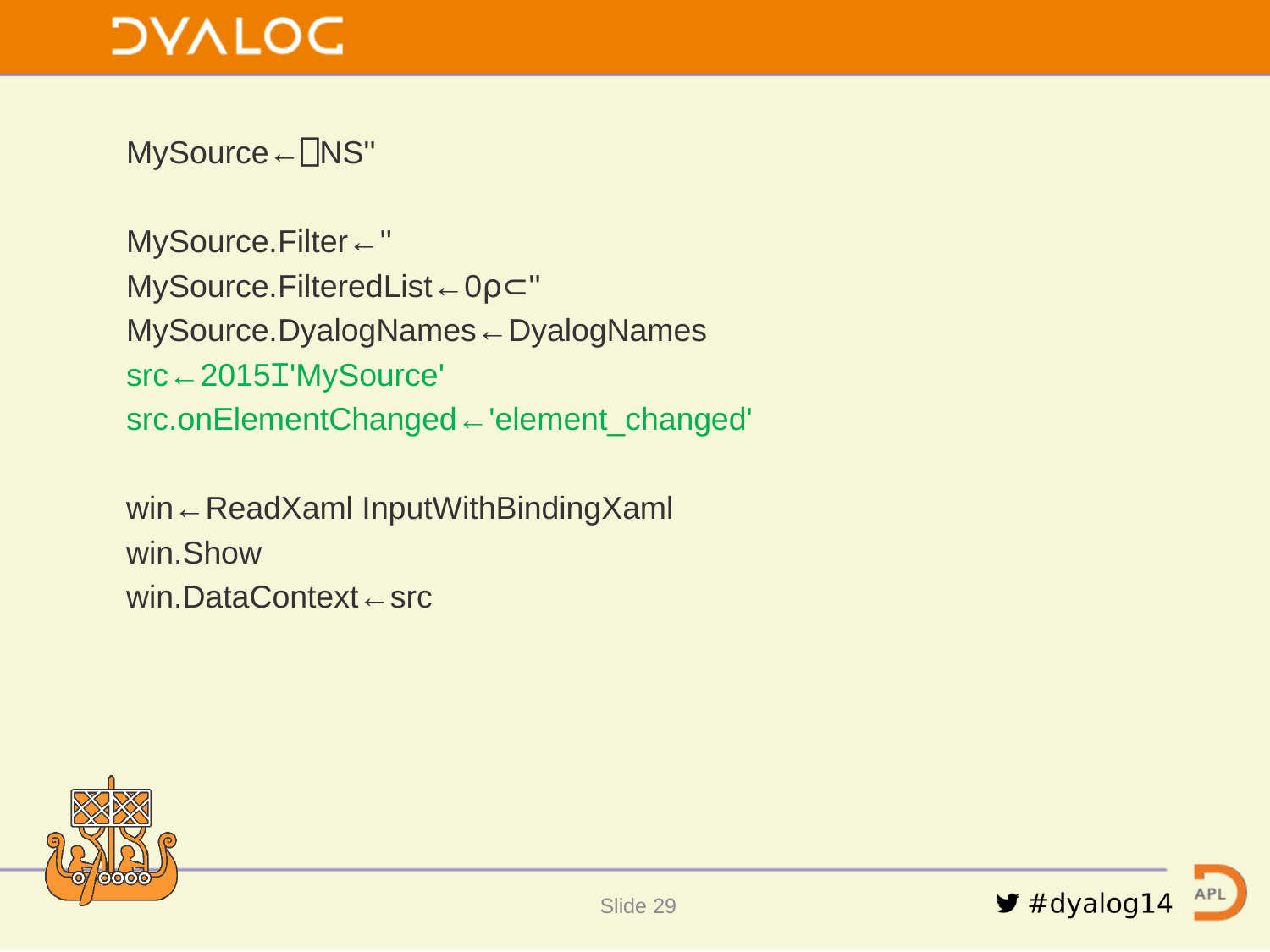

MySource←⎕NS''

 MySource.Filter←''
 MySource.FilteredList←0⍴⊂''
 MySource.DyalogNames←DyalogNames
 src←2015⌶'MySource'
 src.onElementChanged←'element_changed'

 win←ReadXaml InputWithBindingXaml
 win.Show
 win.DataContext←src
Slide 29